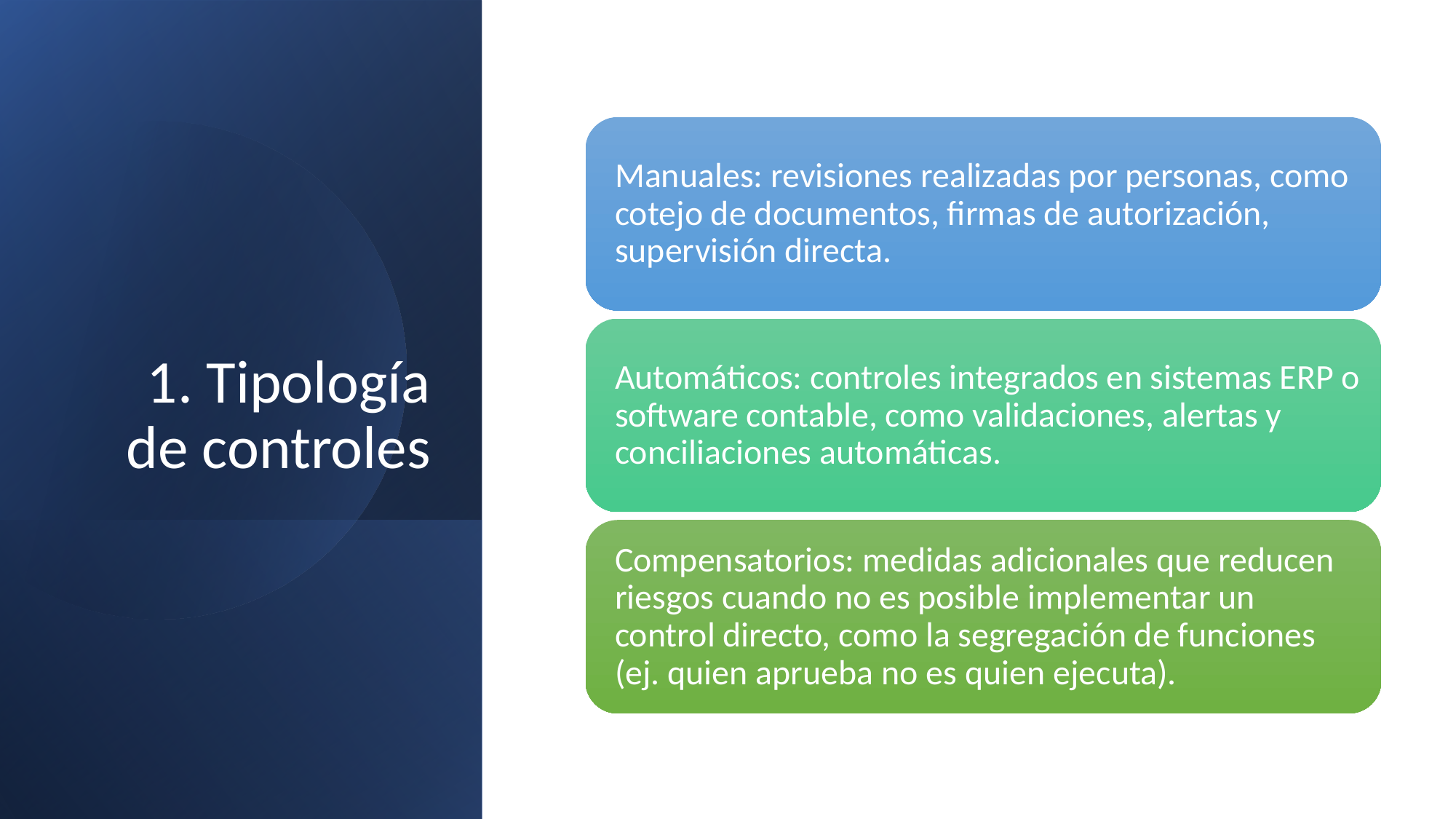

Manuales: revisiones realizadas por personas, como cotejo de documentos, firmas de autorización, supervisión directa.
Automáticos: controles integrados en sistemas ERP o software contable, como validaciones, alertas y conciliaciones automáticas.
Compensatorios: medidas adicionales que reducen riesgos cuando no es posible implementar un control directo, como la segregación de funciones (ej. quien aprueba no es quien ejecuta).

# 1. Tipología de controles